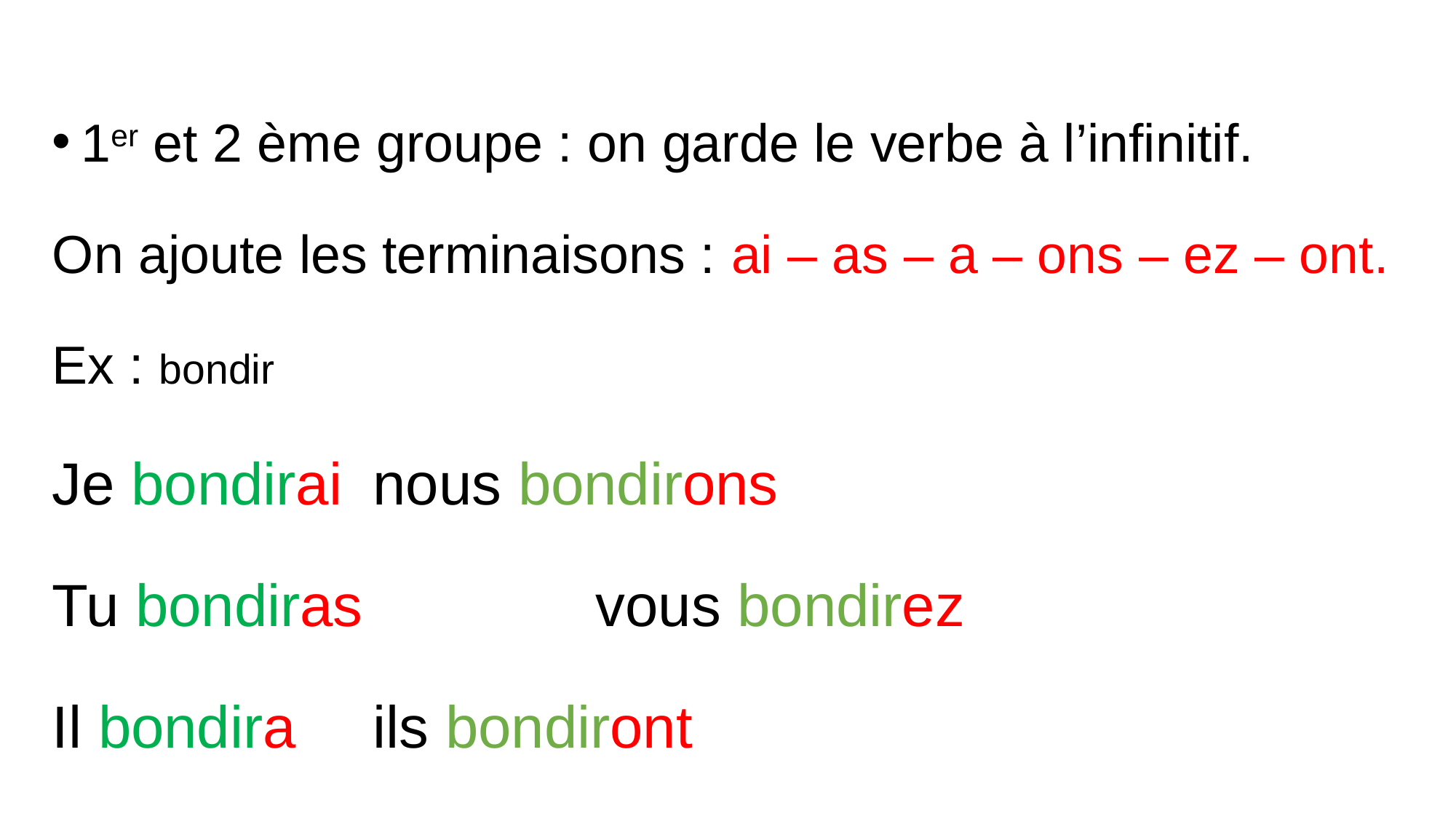

1er et 2 ème groupe : on garde le verbe à l’infinitif.
On ajoute les terminaisons : ai – as – a – ons – ez – ont.
Ex : bondir
Je bondirai			nous bondirons
Tu bondiras 		       vous bondirez
Il bondira			ils bondiront